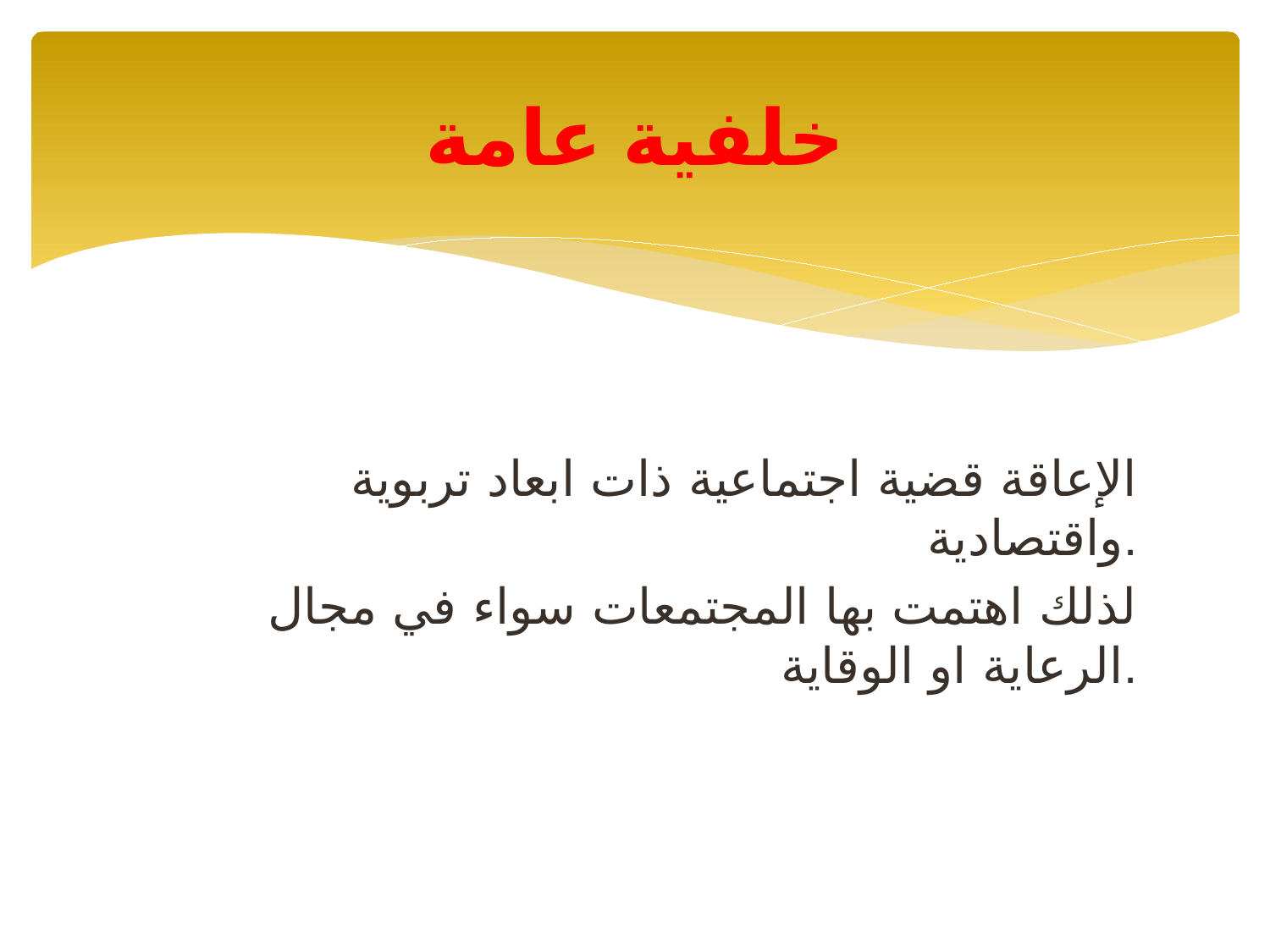

# خلفية عامة

الإعاقة قضية اجتماعية ذات ابعاد تربوية واقتصادية.
لذلك اهتمت بها المجتمعات سواء في مجال الرعاية او الوقاية.